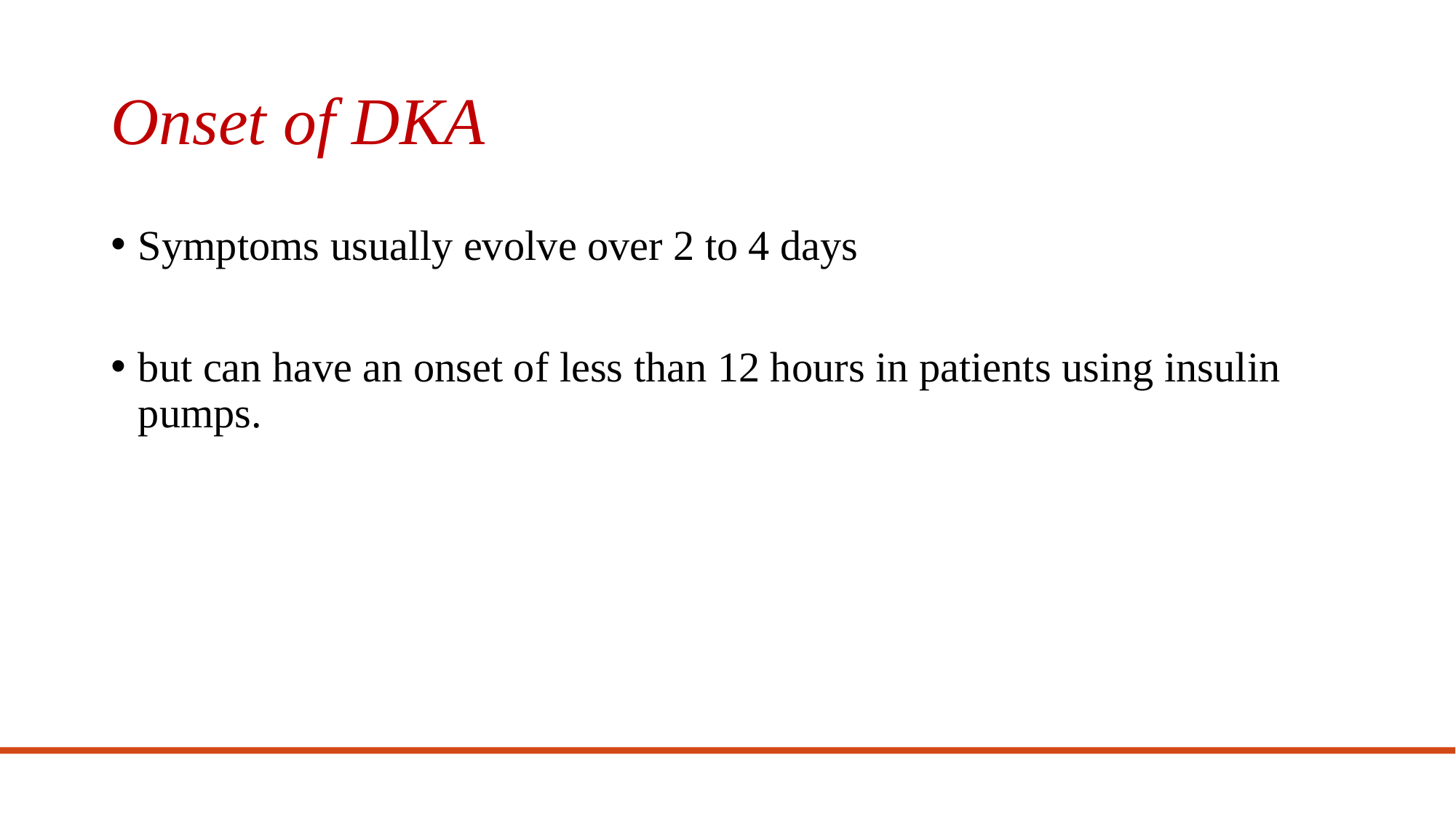

# Onset of DKA
Symptoms usually evolve over 2 to 4 days

but can have an onset of less than 12 hours in patients using insulin pumps.